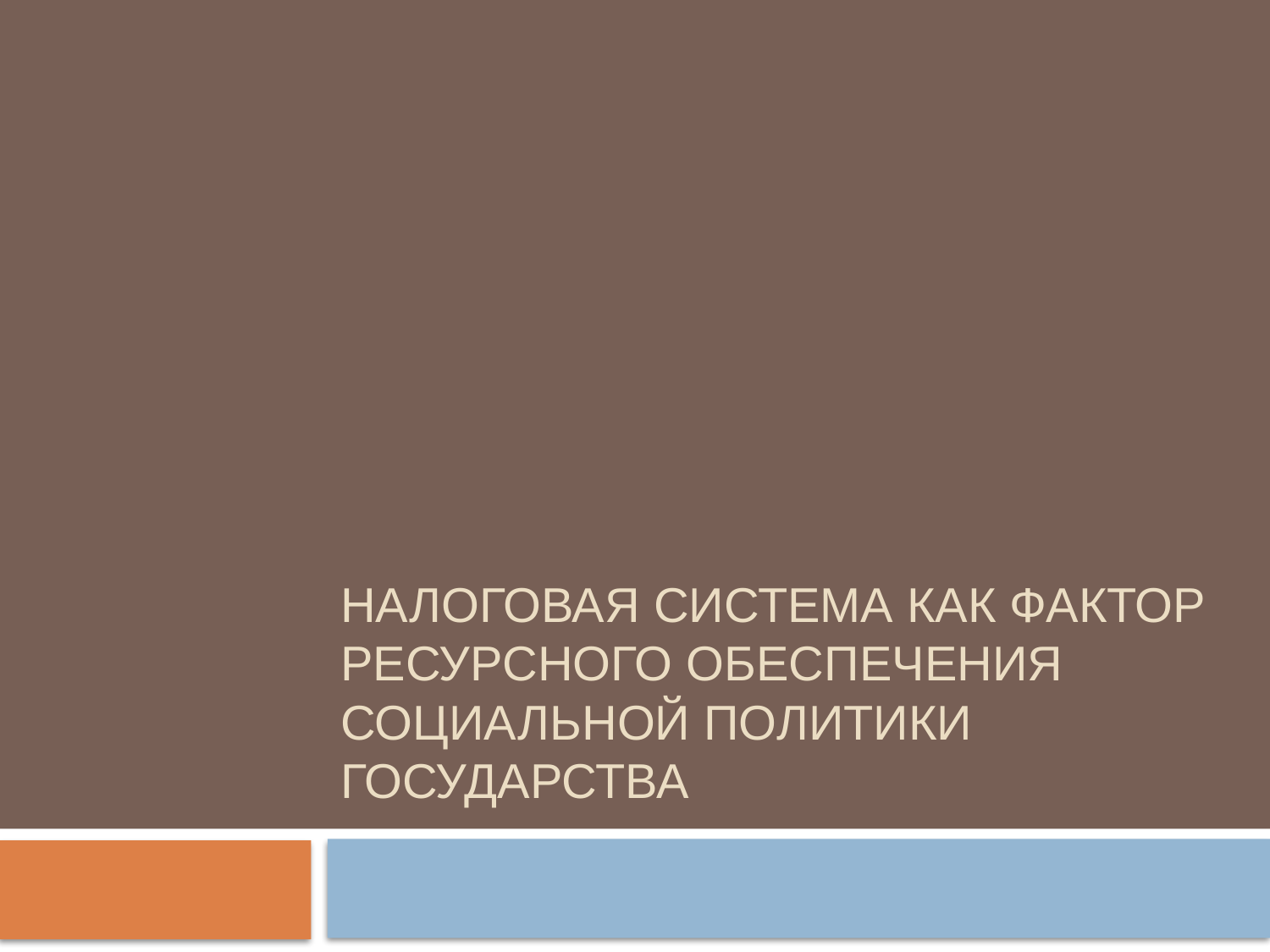

# Налоговая система как фактор ресурсного обеспечения социальной политики государства